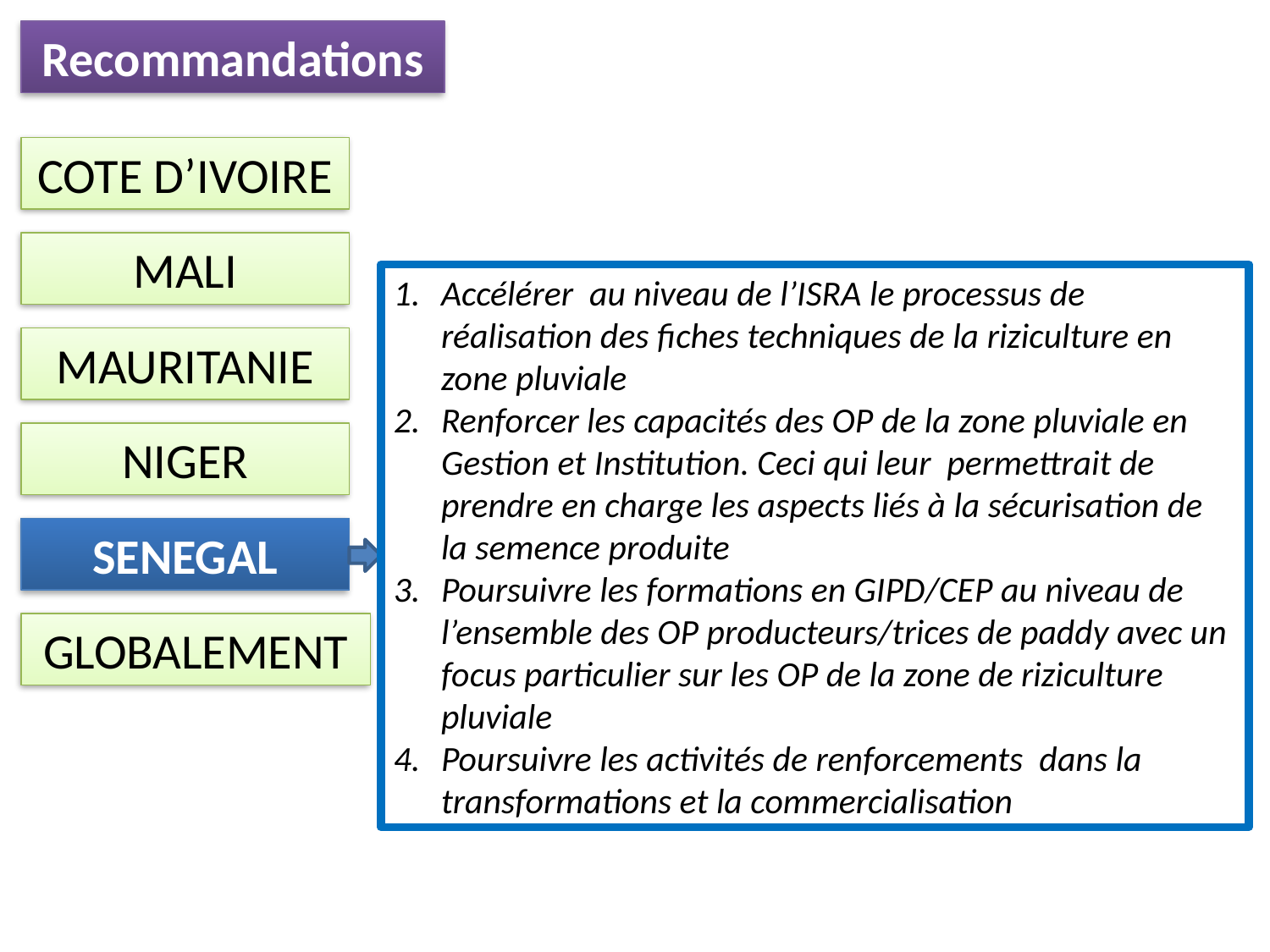

Recommandations
COTE D’IVOIRE
MALI
Accélérer  au niveau de l’ISRA le processus de réalisation des fiches techniques de la riziculture en zone pluviale
Renforcer les capacités des OP de la zone pluviale en Gestion et Institution. Ceci qui leur  permettrait de prendre en charge les aspects liés à la sécurisation de la semence produite
Poursuivre les formations en GIPD/CEP au niveau de l’ensemble des OP producteurs/trices de paddy avec un focus particulier sur les OP de la zone de riziculture pluviale
Poursuivre les activités de renforcements  dans la transformations et la commercialisation
MAURITANIE
NIGER
SENEGAL

GLOBALEMENT